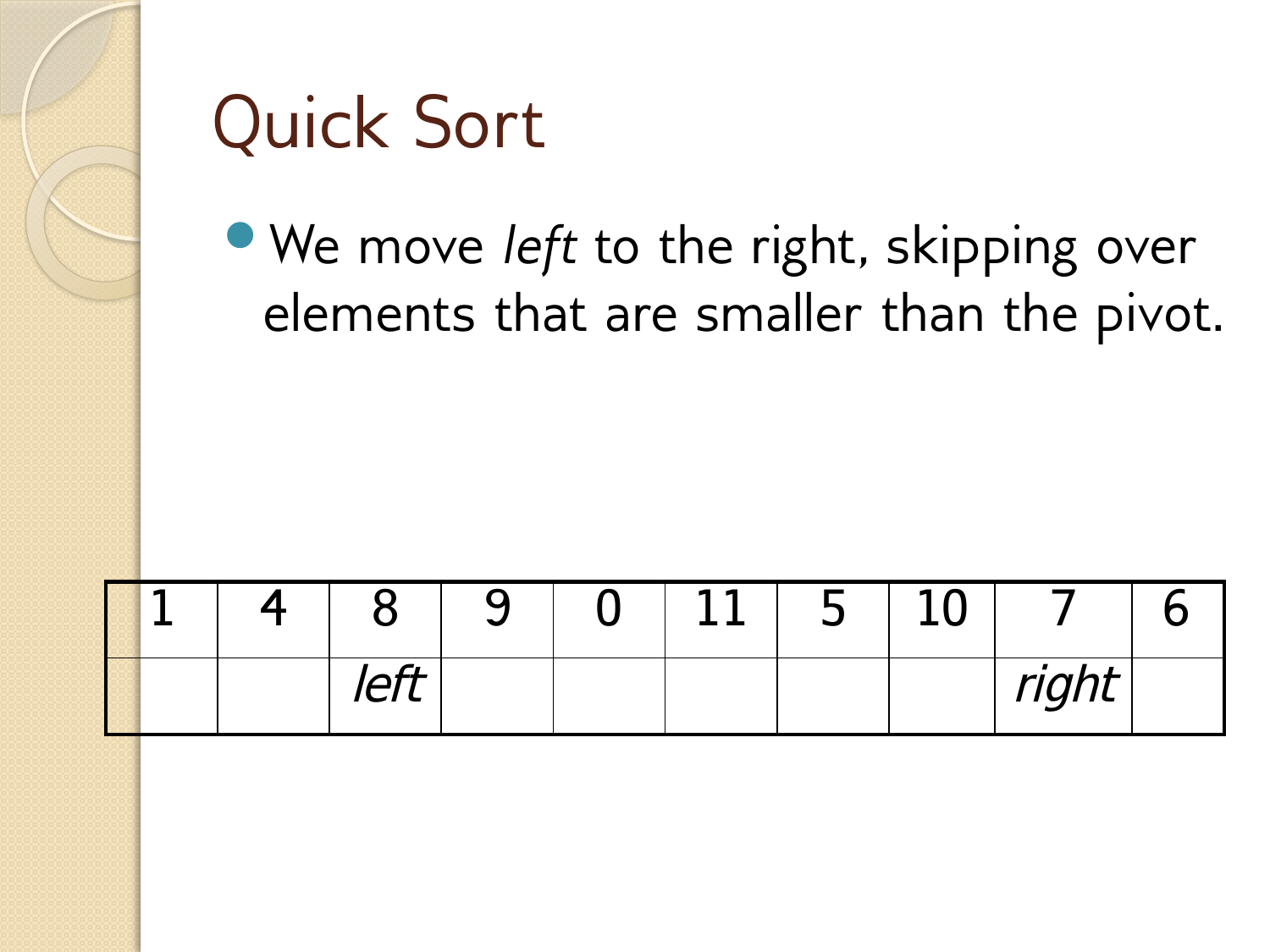

# Quick Sort
We move left to the right, skipping over elements that are smaller than the pivot.

| 1 | 4 | 8 | 9 | 0 | 11 | 5 | 10 | 7 | 6 |
| --- | --- | --- | --- | --- | --- | --- | --- | --- | --- |
|  |  | left |  |  |  |  |  | right |  |